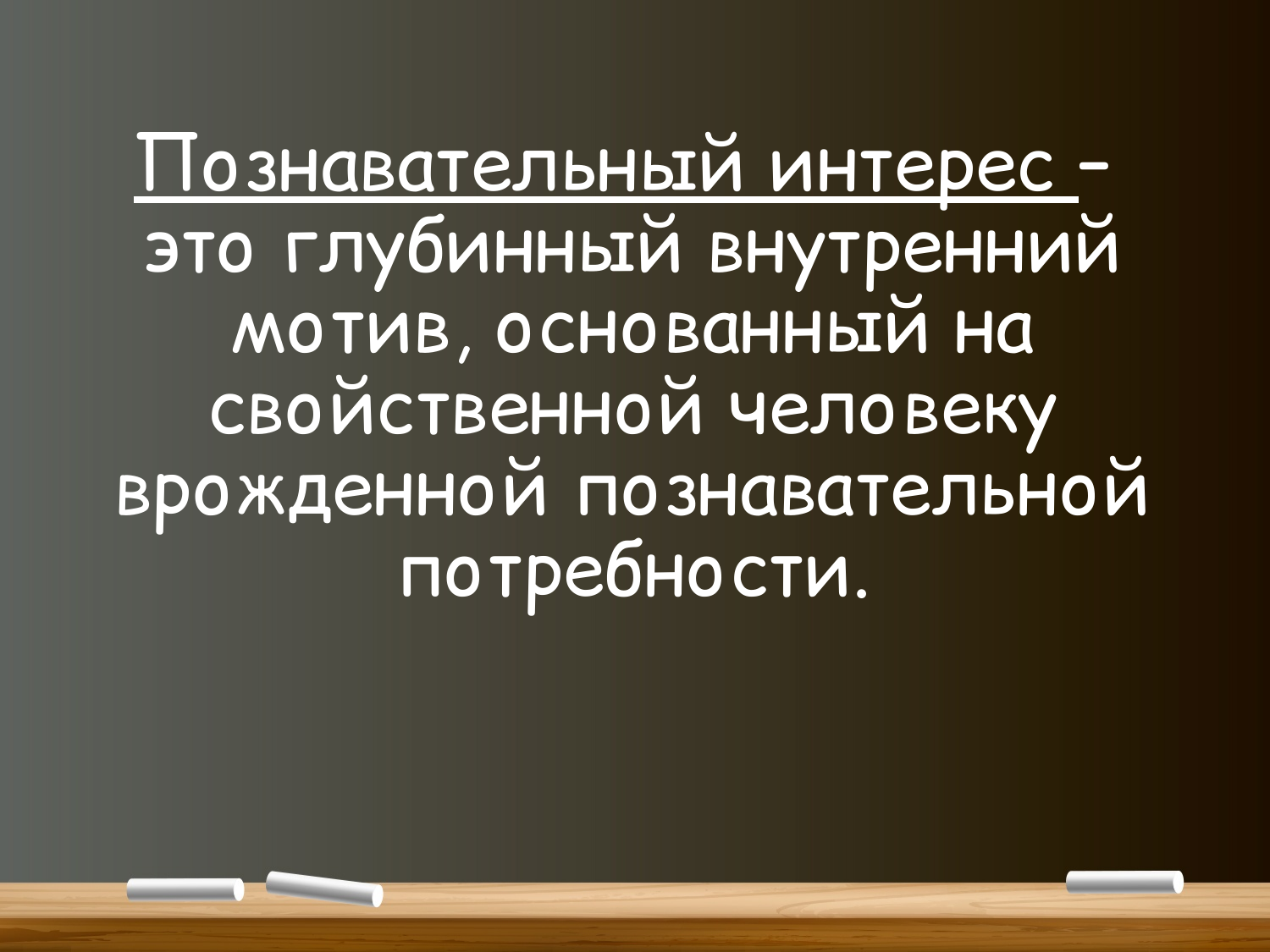

Познавательный интерес – это глубинный внутренний мотив, основанный на свойственной человеку врожденной познавательной потребности.